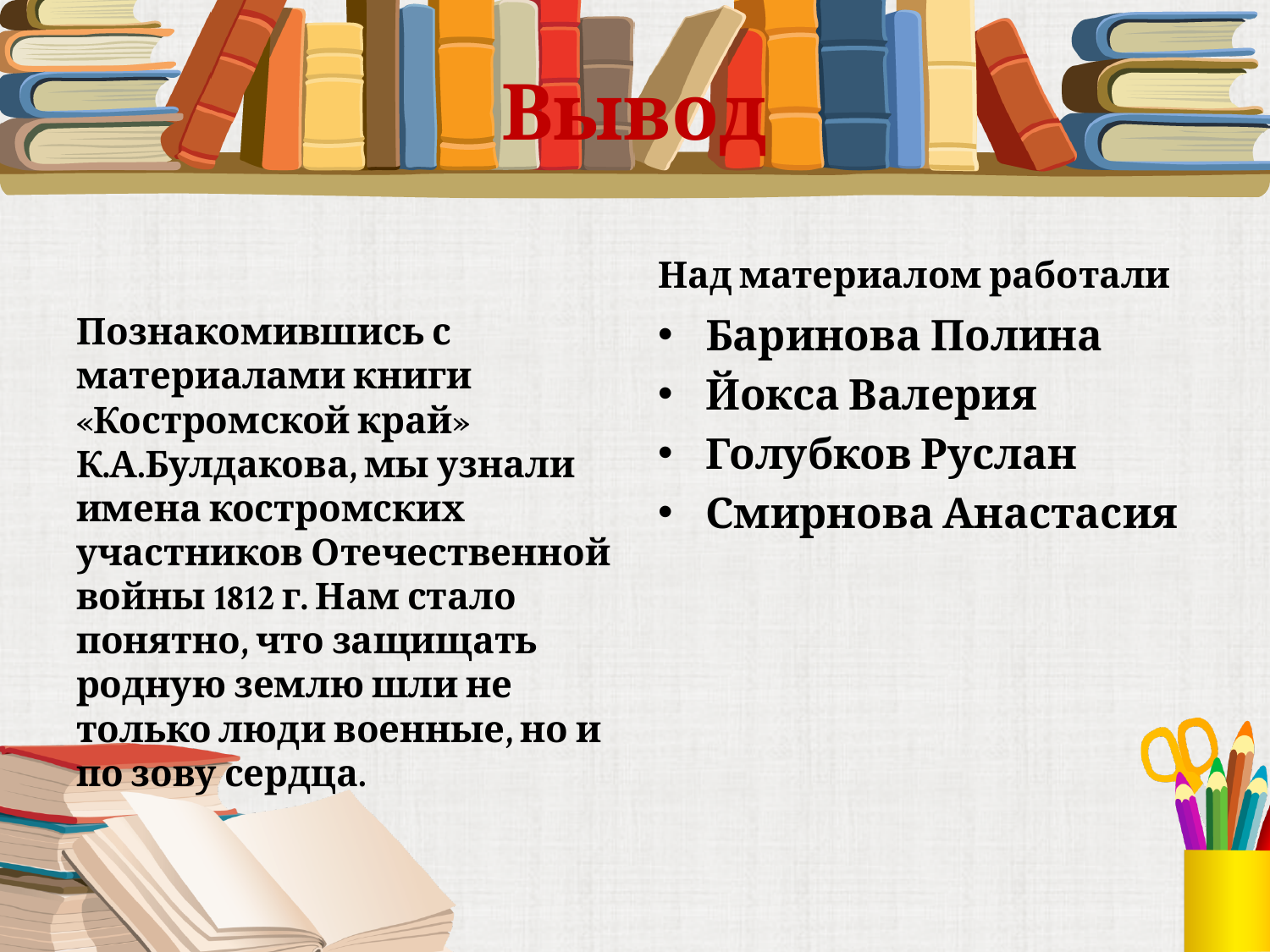

# Вывод

Над материалом работали
Познакомившись с материалами книги «Костромской край» К.А.Булдакова, мы узнали имена костромских участников Отечественной войны 1812 г. Нам стало понятно, что защищать родную землю шли не только люди военные, но и по зову сердца.
Баринова Полина
Йокса Валерия
Голубков Руслан
Смирнова Анастасия